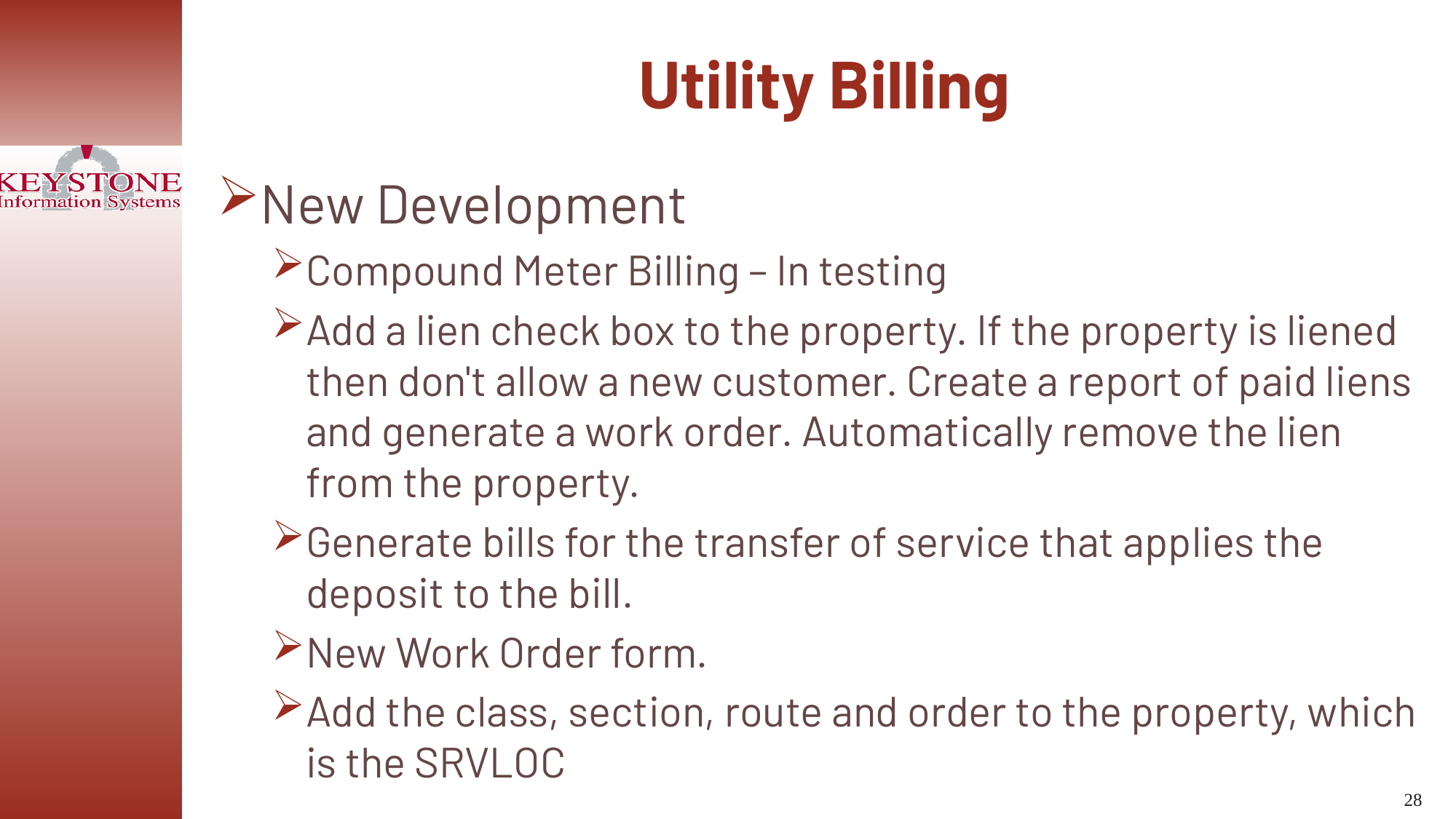

Utility Billing
New Development
Compound Meter Billing – In testing
Add a lien check box to the property. If the property is liened then don't allow a new customer. Create a report of paid liens and generate a work order. Automatically remove the lien from the property.
Generate bills for the transfer of service that applies the deposit to the bill.
New Work Order form.
Add the class, section, route and order to the property, which is the SRVLOC

28